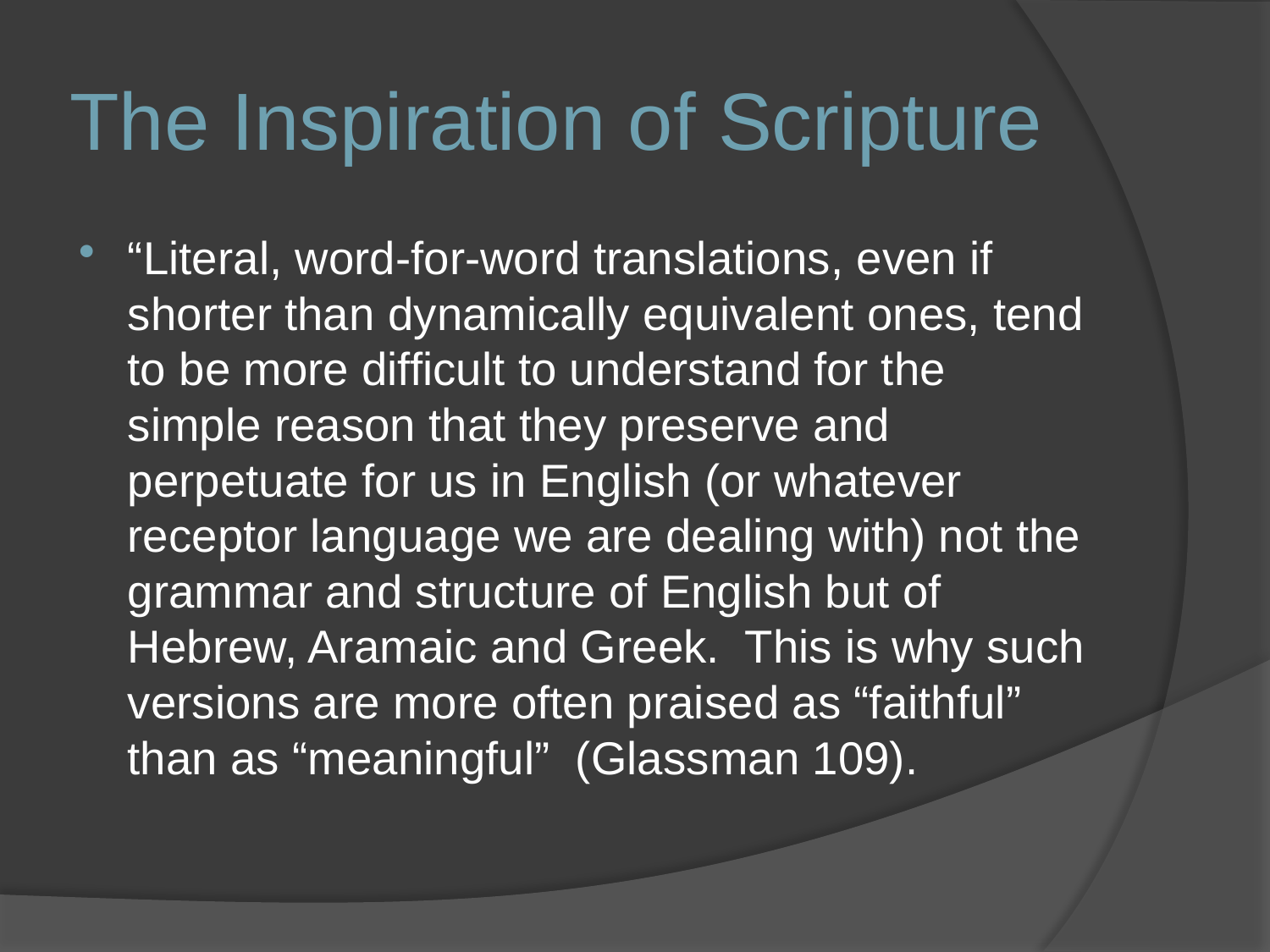

# The Inspiration of Scripture
“Literal, word-for-word translations, even if shorter than dynamically equivalent ones, tend to be more difficult to understand for the simple reason that they preserve and perpetuate for us in English (or whatever receptor language we are dealing with) not the grammar and structure of English but of Hebrew, Aramaic and Greek.  This is why such versions are more often praised as “faithful” than as “meaningful”  (Glassman 109).